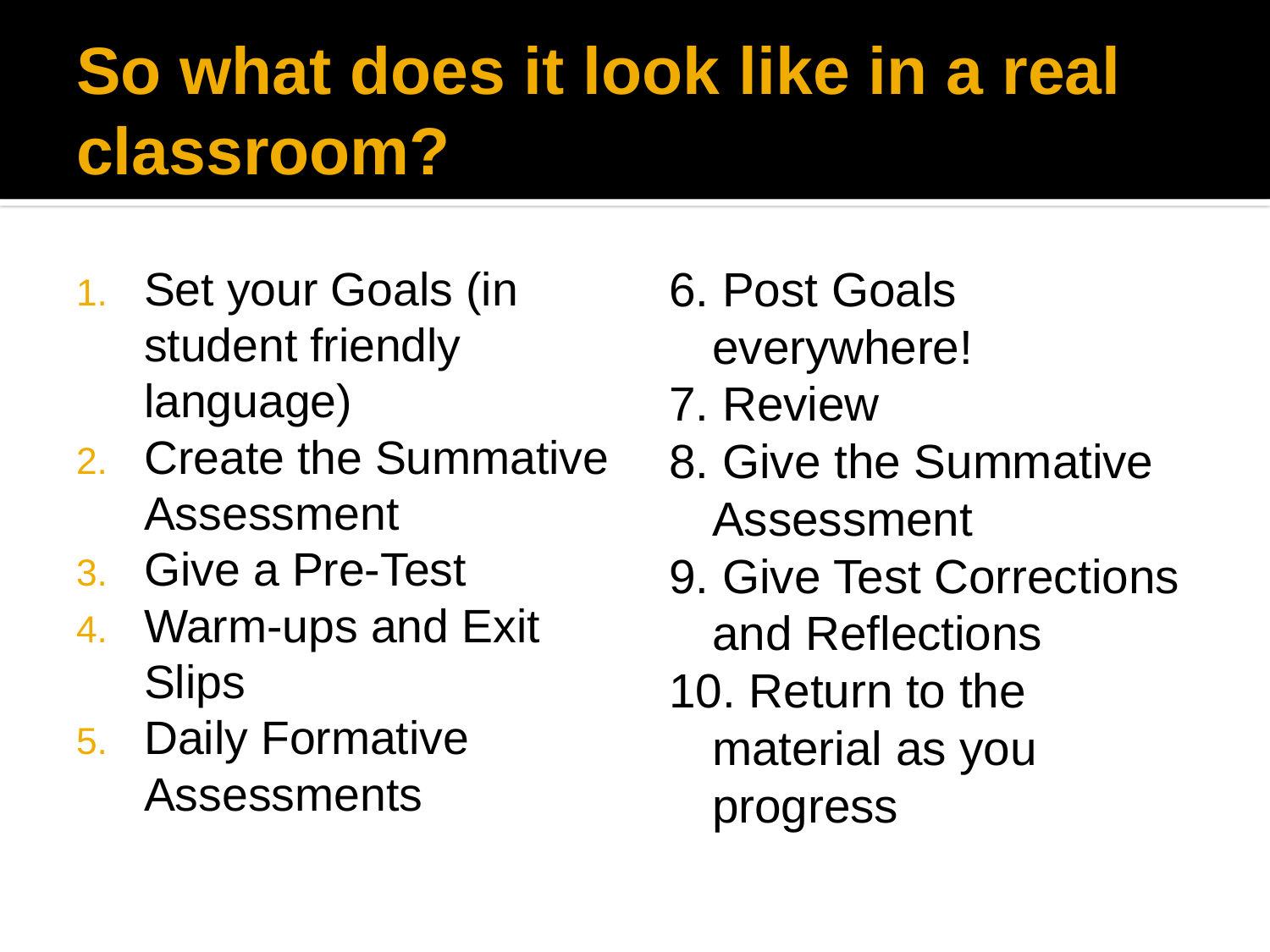

# So what does it look like in a real classroom?
Set your Goals (in student friendly language)
Create the Summative Assessment
Give a Pre-Test
Warm-ups and Exit Slips
Daily Formative Assessments
6. Post Goals everywhere!
7. Review
8. Give the Summative Assessment
9. Give Test Corrections and Reflections
10. Return to the material as you progress